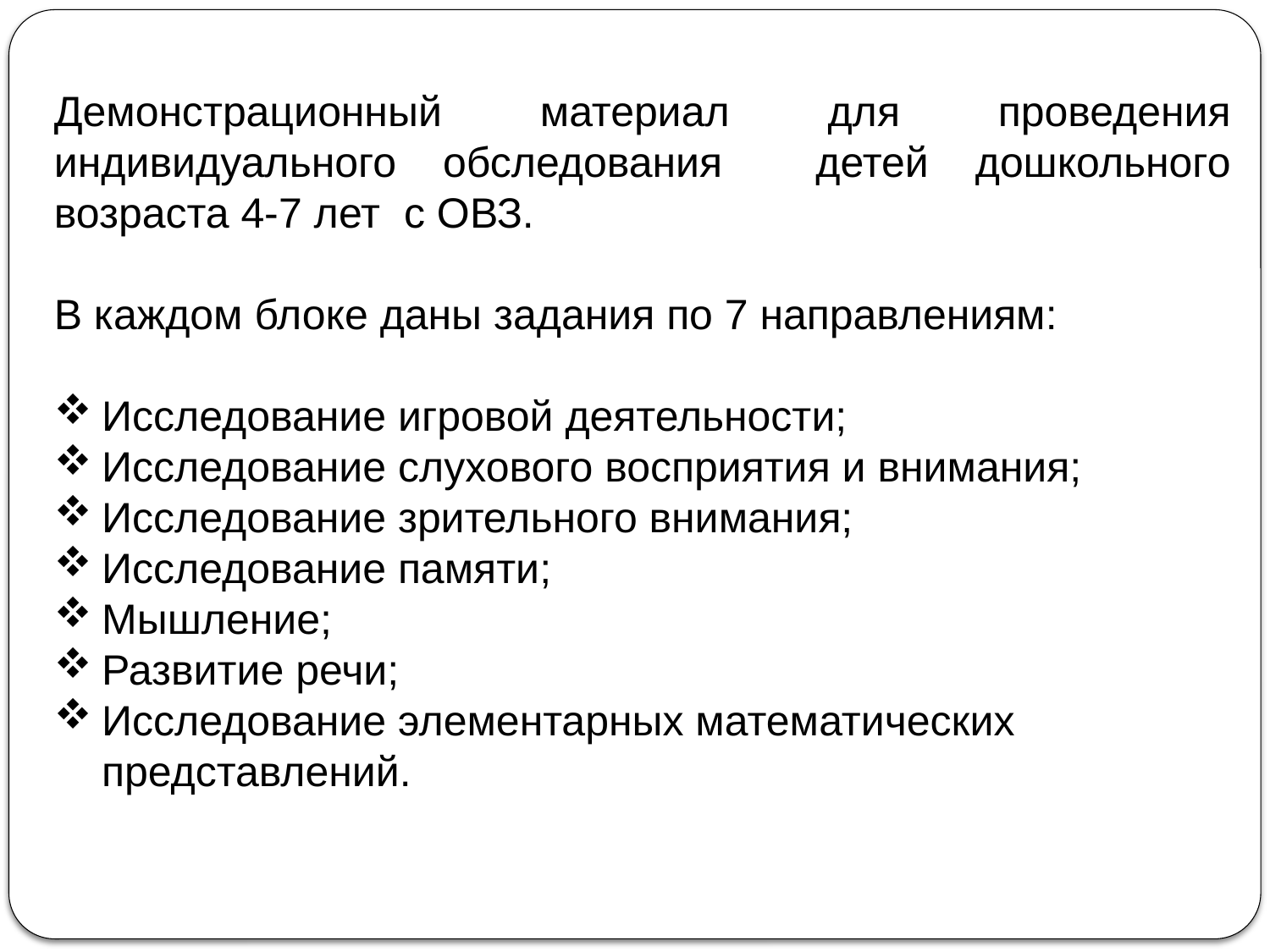

Демонстрационный материал для проведения индивидуального обследования  детей дошкольного возраста 4-7 лет  с ОВЗ.

В каждом блоке даны задания по 7 направлениям:

Исследование игровой деятельности;
Исследование слухового восприятия и внимания;
Исследование зрительного внимания;
Исследование памяти;
Мышление;
Развитие речи;
Исследование элементарных математических представлений.